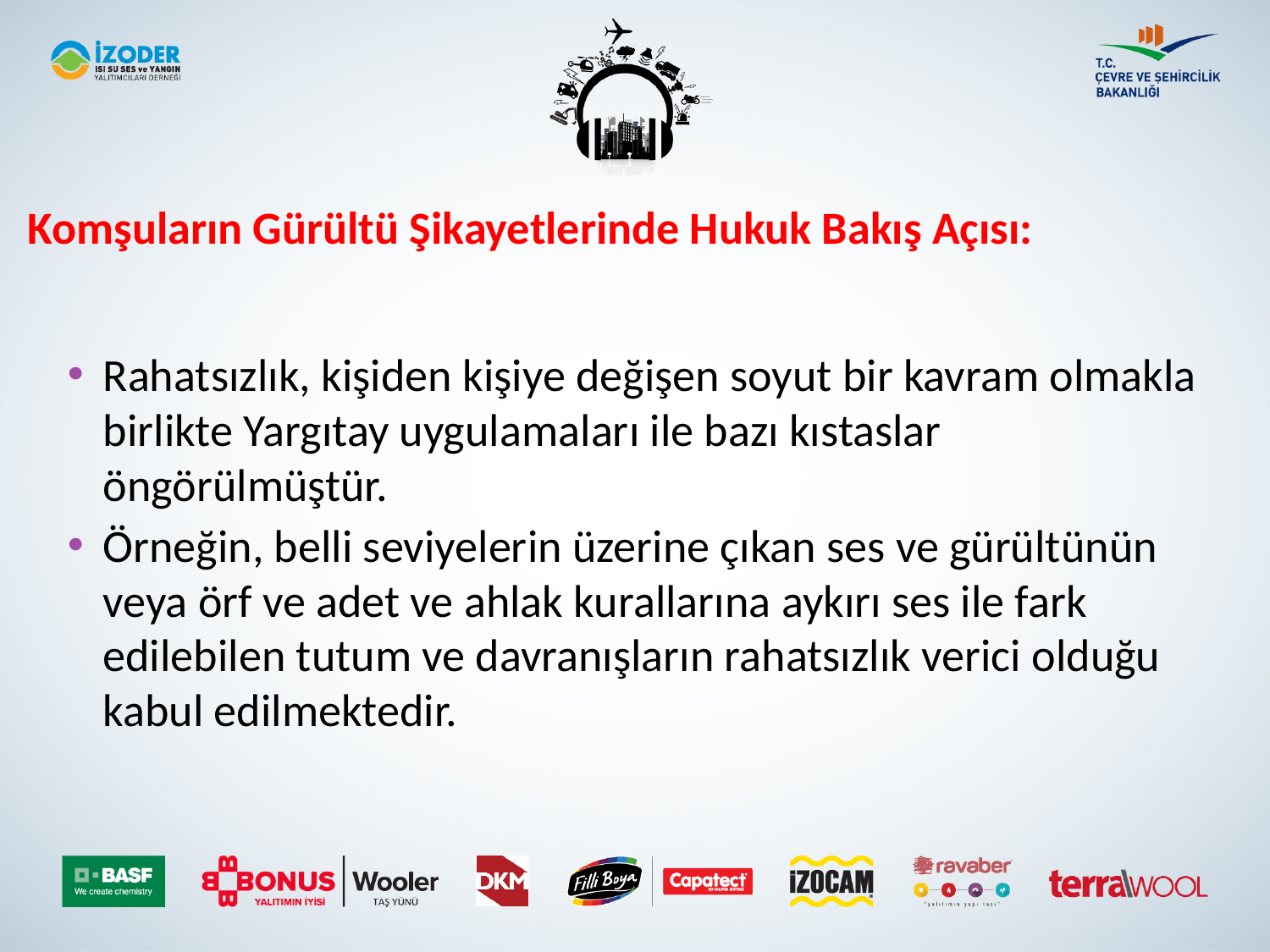

Komşuların Gürültü Şikayetlerinde Hukuk Bakış Açısı:
Rahatsızlık, kişiden kişiye değişen soyut bir kavram olmakla birlikte Yargıtay uygulamaları ile bazı kıstaslar öngörülmüştür.
Örneğin, belli seviyelerin üzerine çıkan ses ve gürültünün veya örf ve adet ve ahlak kurallarına aykırı ses ile fark edilebilen tutum ve davranışların rahatsızlık verici olduğu kabul edilmektedir.